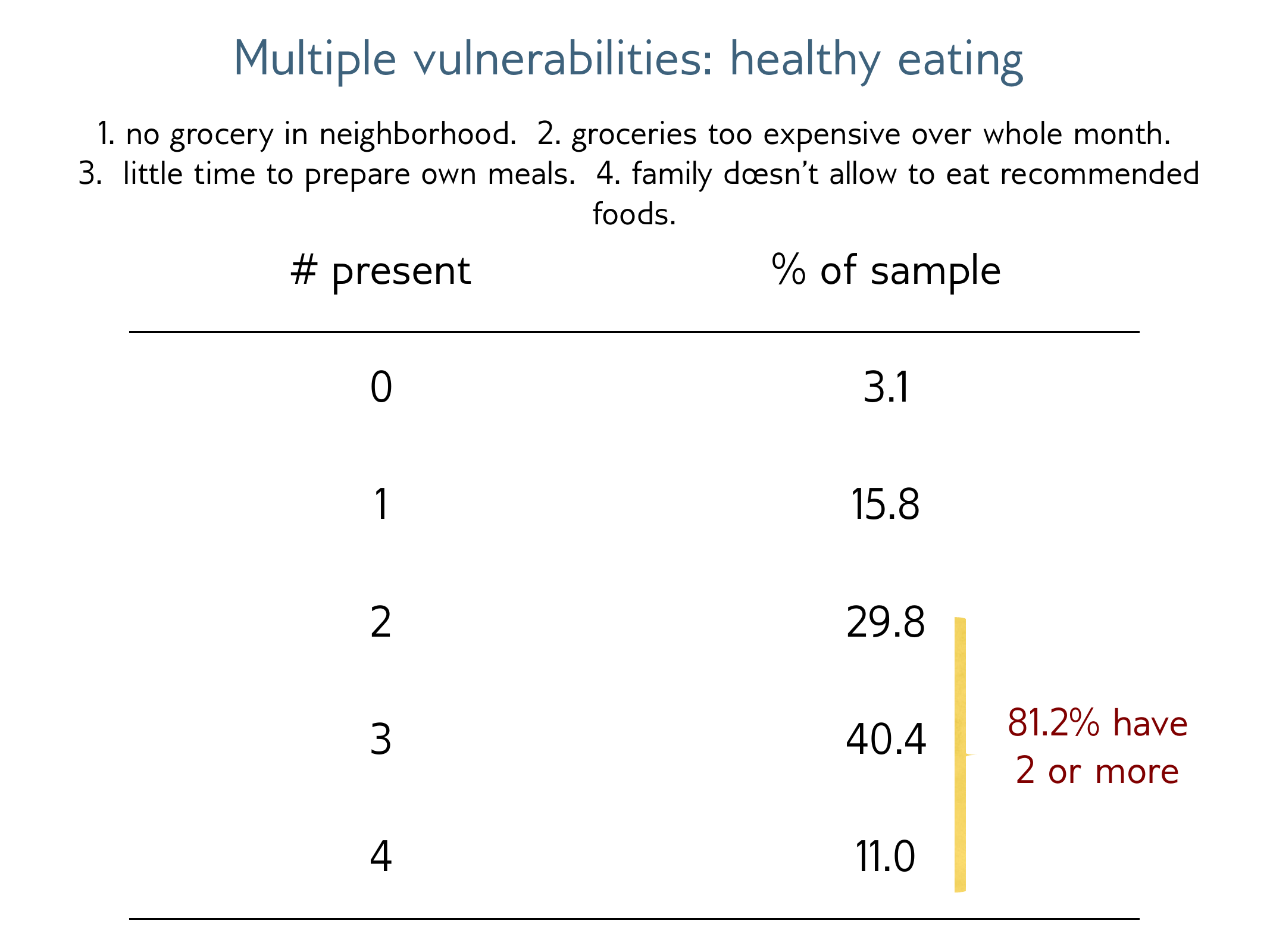

# Multiple vulnerabilities: healthy eating

1. no grocery in neighborhood.  2. groceries too expensive over whole month.
 3.  little time to prepare own meals.  4. family doesn’t allow to eat recommended foods.
| # present | % of sample |
| --- | --- |
| 0 | 3.1 |
| 1 | 15.8 |
| 2 | 29.8 |
| 3 | 40.4 |
| 4 | 11.0 |

81.2% have
2 or more